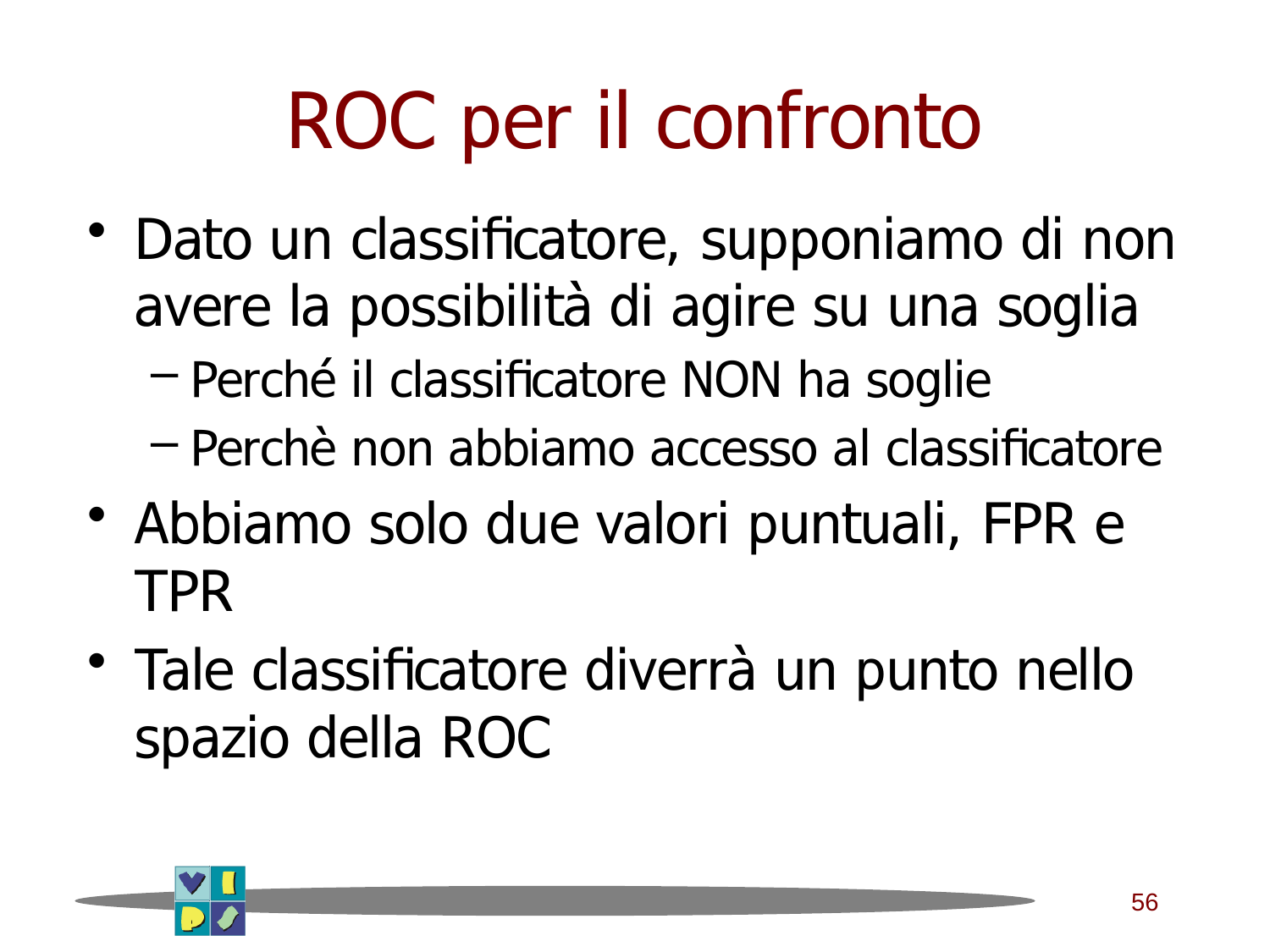

# ROC per il confronto
Dato un classificatore, supponiamo di non avere la possibilità di agire su una soglia
Perché il classificatore NON ha soglie
Perchè non abbiamo accesso al classificatore
Abbiamo solo due valori puntuali, FPR e TPR
Tale classificatore diverrà un punto nello spazio della ROC

56